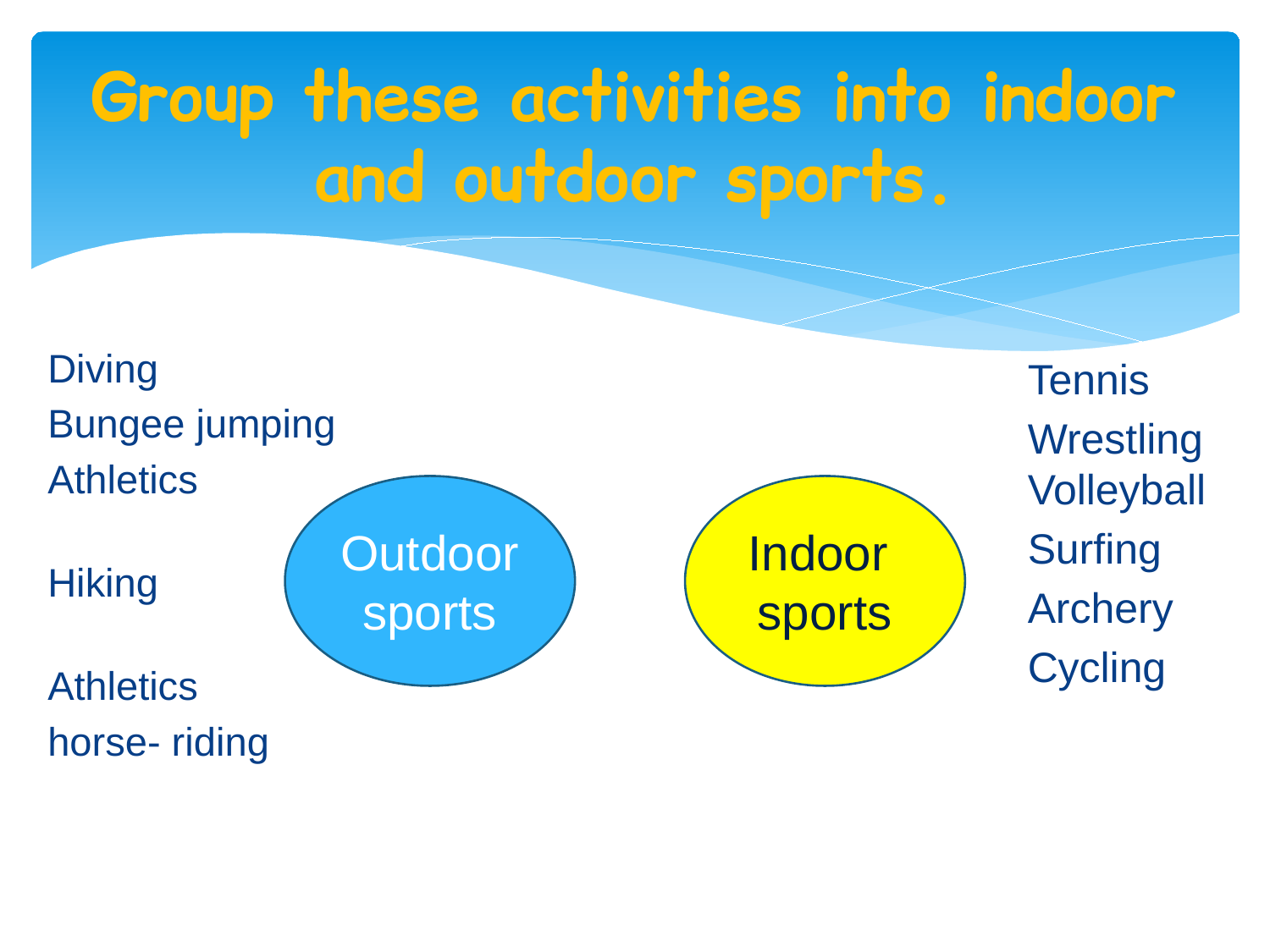

# Group these activities into indoor and outdoor sports.
Diving
Bungee jumping
Athletics
Hiking
Athletics
horse- riding
Tennis
Wrestling Volleyball
Surfing
Archery
Cycling
Outdoor
sports
Indoor
sports